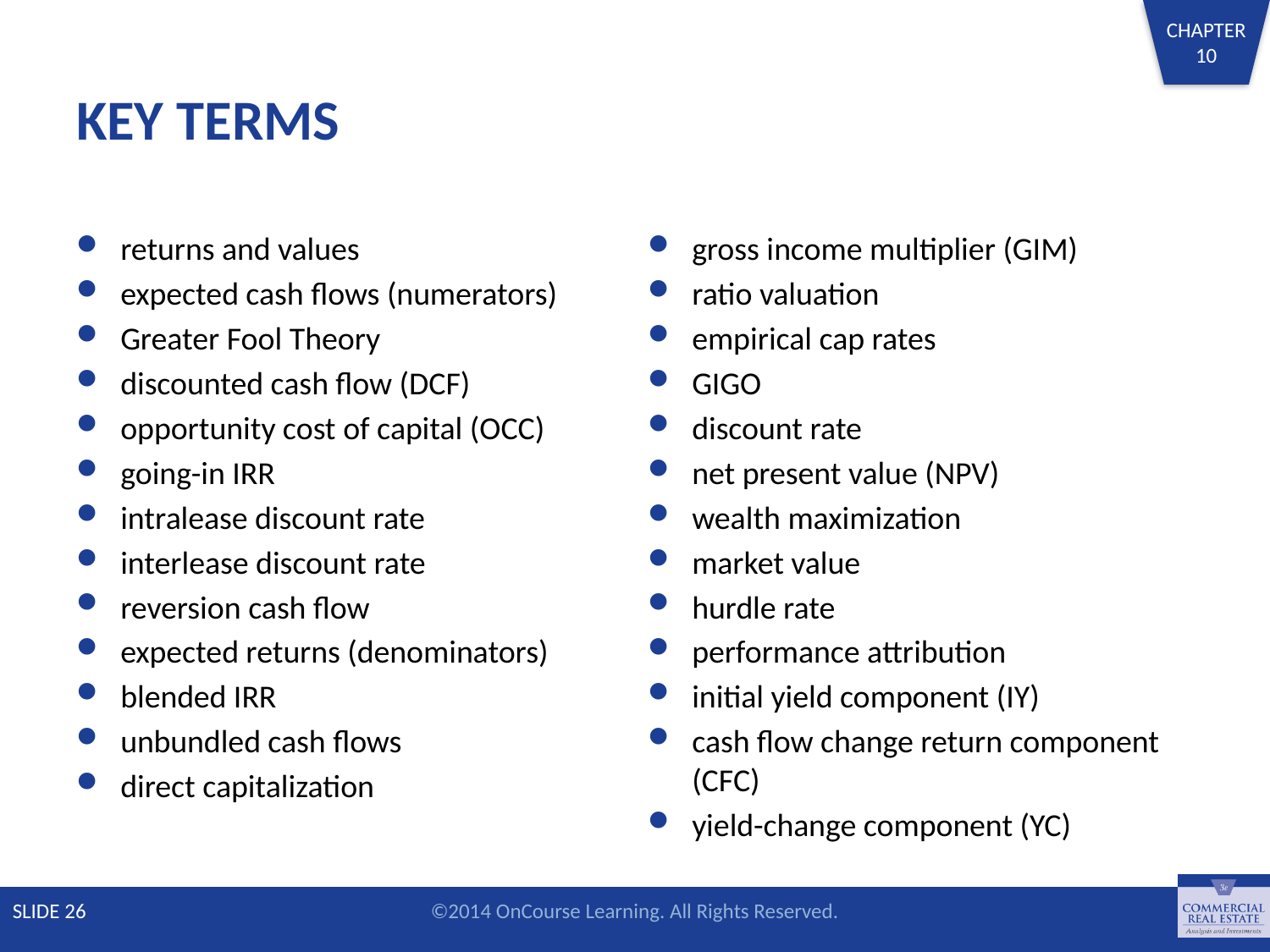

# KEY TERMS
returns and values
expected cash flows (numerators)
Greater Fool Theory
discounted cash flow (DCF)
opportunity cost of capital (OCC)
going-in IRR
intralease discount rate
interlease discount rate
reversion cash flow
expected returns (denominators)
blended IRR
unbundled cash flows
direct capitalization
gross income multiplier (GIM)
ratio valuation
empirical cap rates
GIGO
discount rate
net present value (NPV)
wealth maximization
market value
hurdle rate
performance attribution
initial yield component (IY)
cash flow change return component (CFC)
yield-change component (YC)
SLIDE 26